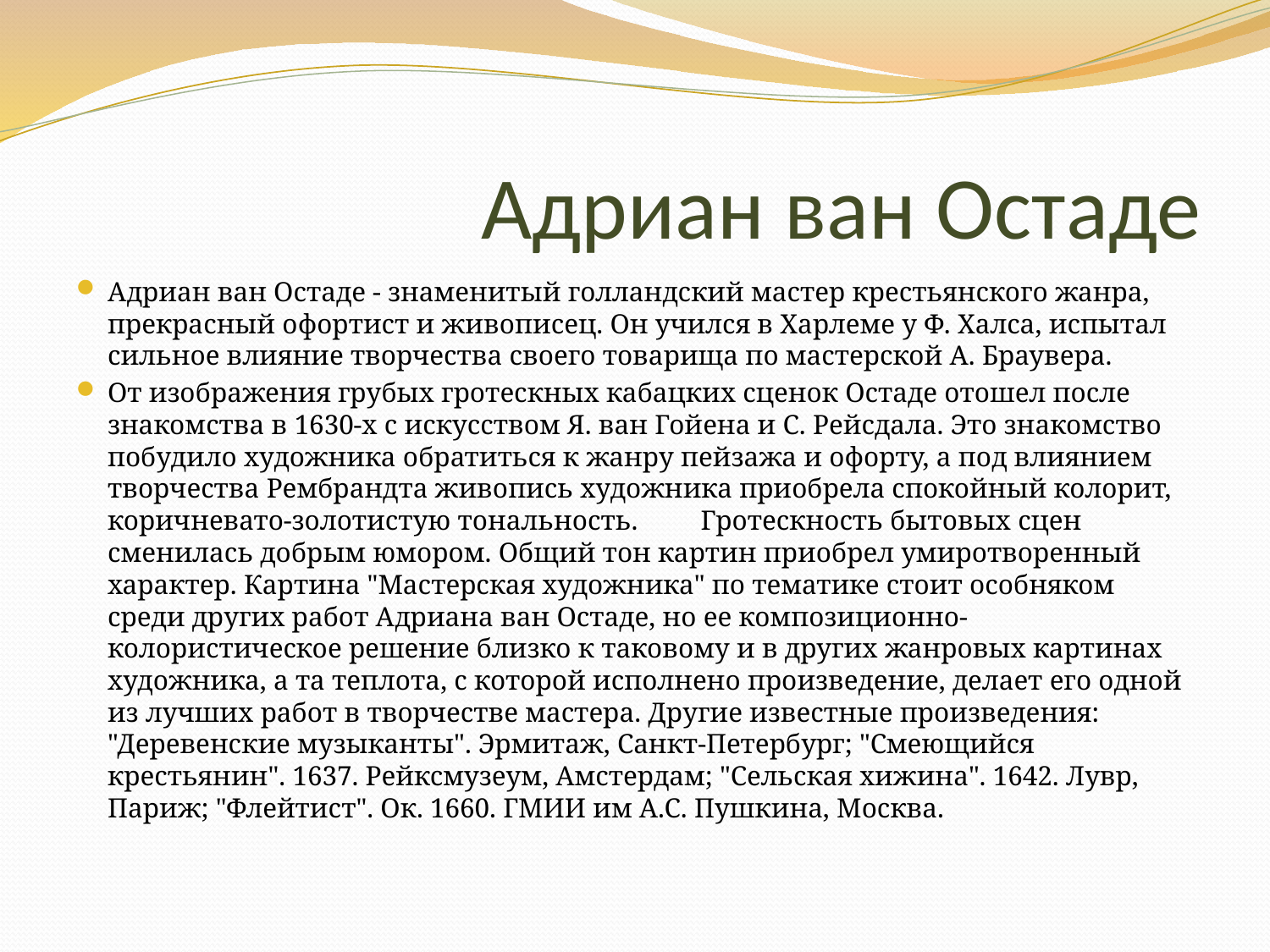

# Адриан ван Остаде
Адриан ван Остаде - знаменитый голландский мастер крестьянского жанра, прекрасный офортист и живописец. Он учился в Харлеме у Ф. Халса, испытал сильное влияние творчества своего товарища по мастерской А. Браувера.
От изображения грубых гротескных кабацких сценок Остаде отошел после знакомства в 1630-х с искусством Я. ван Гойена и С. Рейсдала. Это знакомство побудило художника обратиться к жанру пейзажа и офорту, а под влиянием творчества Рембрандта живопись художника приобрела спокойный колорит, коричневато-золотистую тональность.         Гротескность бытовых сцен сменилась добрым юмором. Общий тон картин приобрел умиротворенный характер. Картина "Мастерская художника" по тематике стоит особняком среди других работ Адриана ван Остаде, но ее композиционно-колористическое решение близко к таковому и в других жанровых картинах художника, а та теплота, с которой исполнено произведение, делает его одной из лучших работ в творчестве мастера. Другие известные произведения: "Деревенские музыканты". Эрмитаж, Санкт-Петербург; "Смеющийся крестьянин". 1637. Рейксмузеум, Амстердам; "Сельская хижина". 1642. Лувр, Париж; "Флейтист". Ок. 1660. ГМИИ им А.С. Пушкина, Москва.